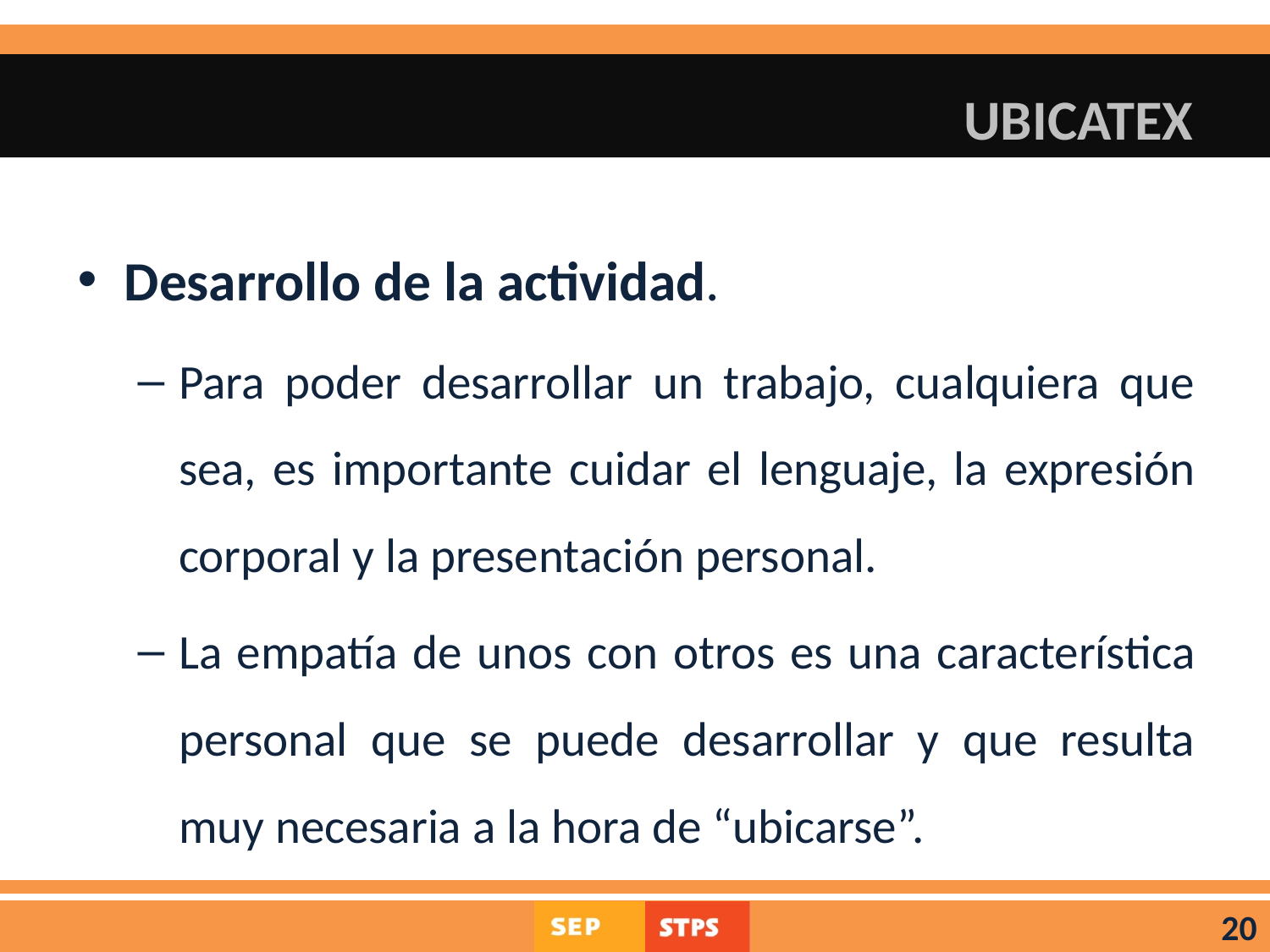

# UBICATEX
Desarrollo de la actividad.
Para poder desarrollar un trabajo, cualquiera que sea, es importante cuidar el lenguaje, la expresión corporal y la presentación personal.
La empatía de unos con otros es una característica personal que se puede desarrollar y que resulta muy necesaria a la hora de “ubicarse”.
20